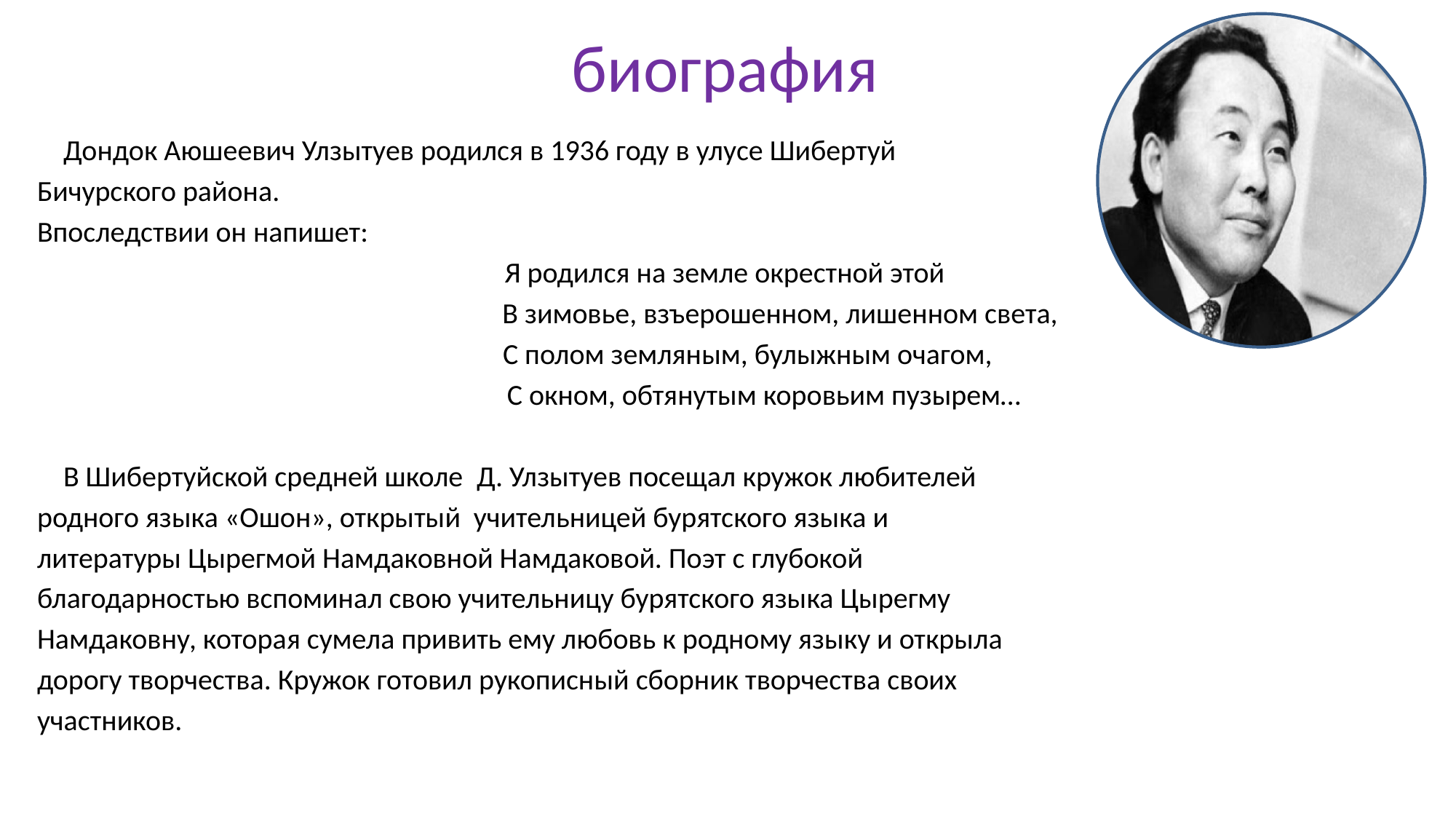

# биография

    	Дондок Аюшеевич Улзытуев родился в 1936 году в улусе Шибертуй
    Бичурского района.
    Впоследствии он напишет:
   Я родился на земле окрестной этой
                    В зимовье, взъерошенном, лишенном света,
          С полом земляным, булыжным очагом,
               С окном, обтянутым коровьим пузырем…

    	В Шибертуйской средней школе  Д. Улзытуев посещал кружок любителей
    родного языка «Ошон», открытый  учительницей бурятского языка и
    литературы Цырегмой Намдаковной Намдаковой. Поэт с глубокой
    благодарностью вспоминал свою учительницу бурятского языка Цырегму
    Намдаковну, которая сумела привить ему любовь к родному языку и открыла
    дорогу творчества. Кружок готовил рукописный сборник творчества своих
    участников.